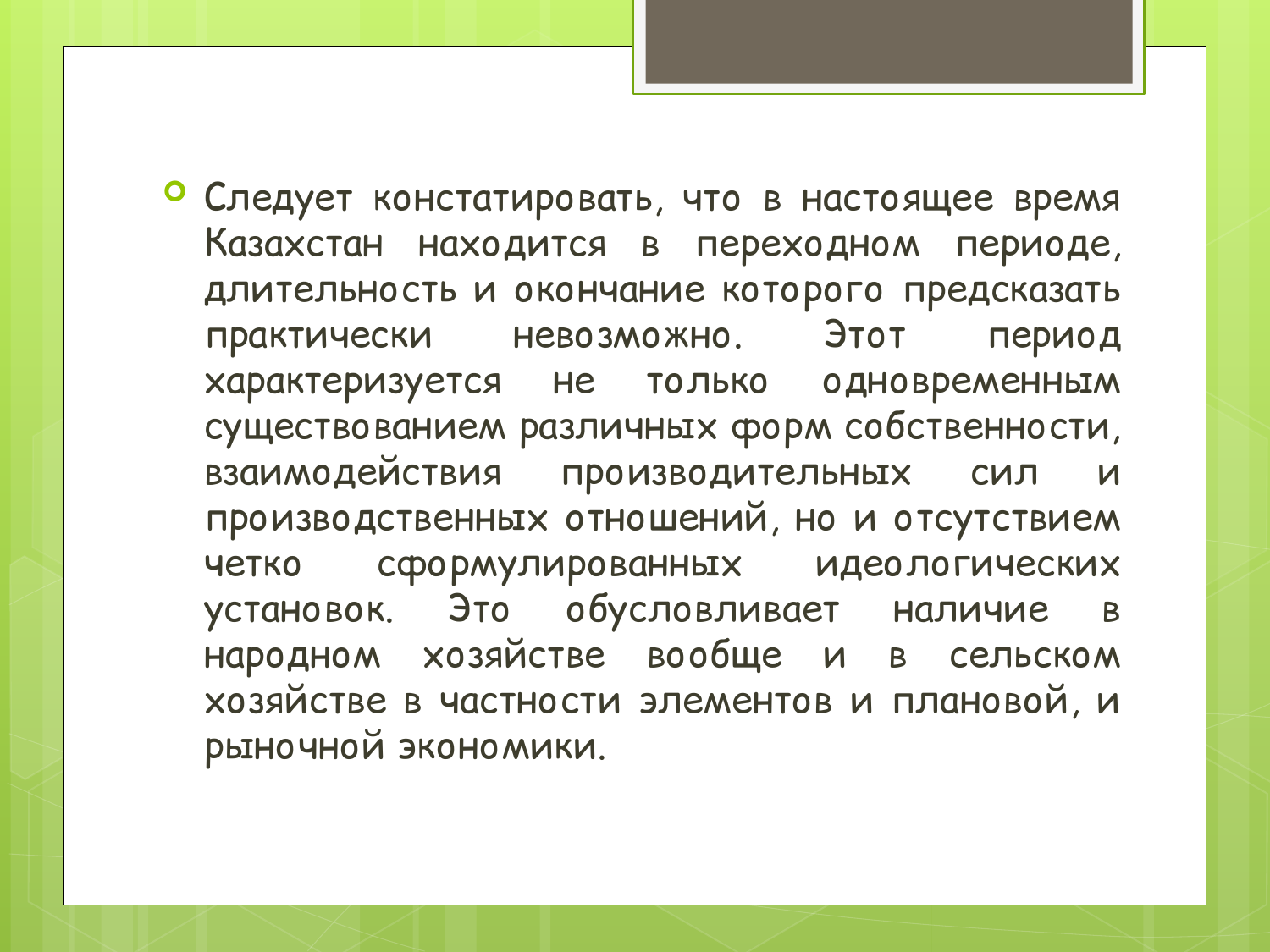

Следует констатировать, что в настоящее время Казахстан находится в переходном периоде, длительность и окончание которого предсказать практически невозможно. Этот период характеризуется не только одновременным существованием различных форм собственности, взаимодействия производительных сил и производственных отношений, но и отсутствием четко сформулированных идеологических установок. Это обусловливает наличие в народном хозяйстве вообще и в сельском хозяйстве в частности элементов и плановой, и рыночной экономики.